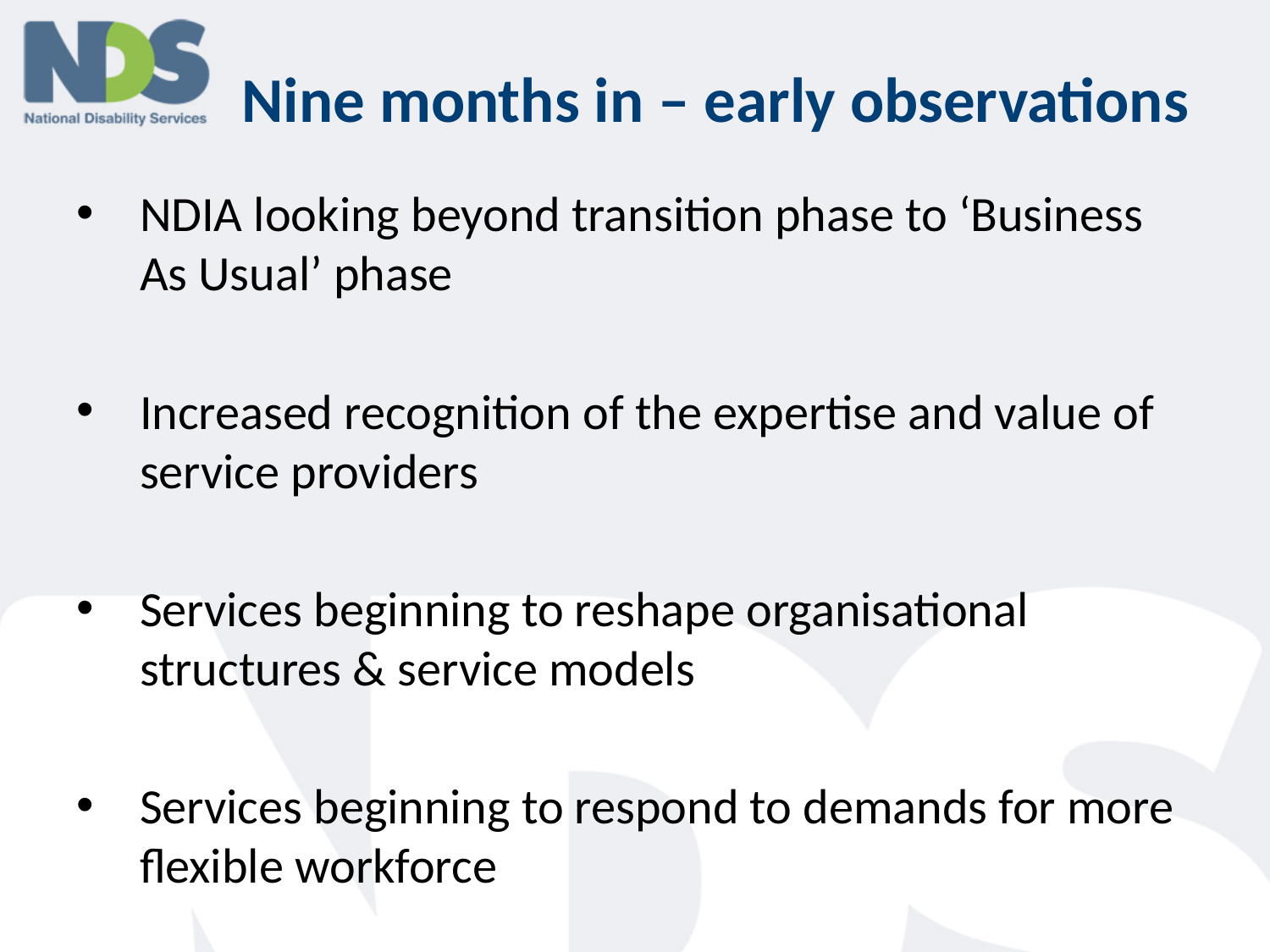

# Nine months in – early observations
NDIA looking beyond transition phase to ‘Business As Usual’ phase

Increased recognition of the expertise and value of service providers

Services beginning to reshape organisational structures & service models

Services beginning to respond to demands for more flexible workforce